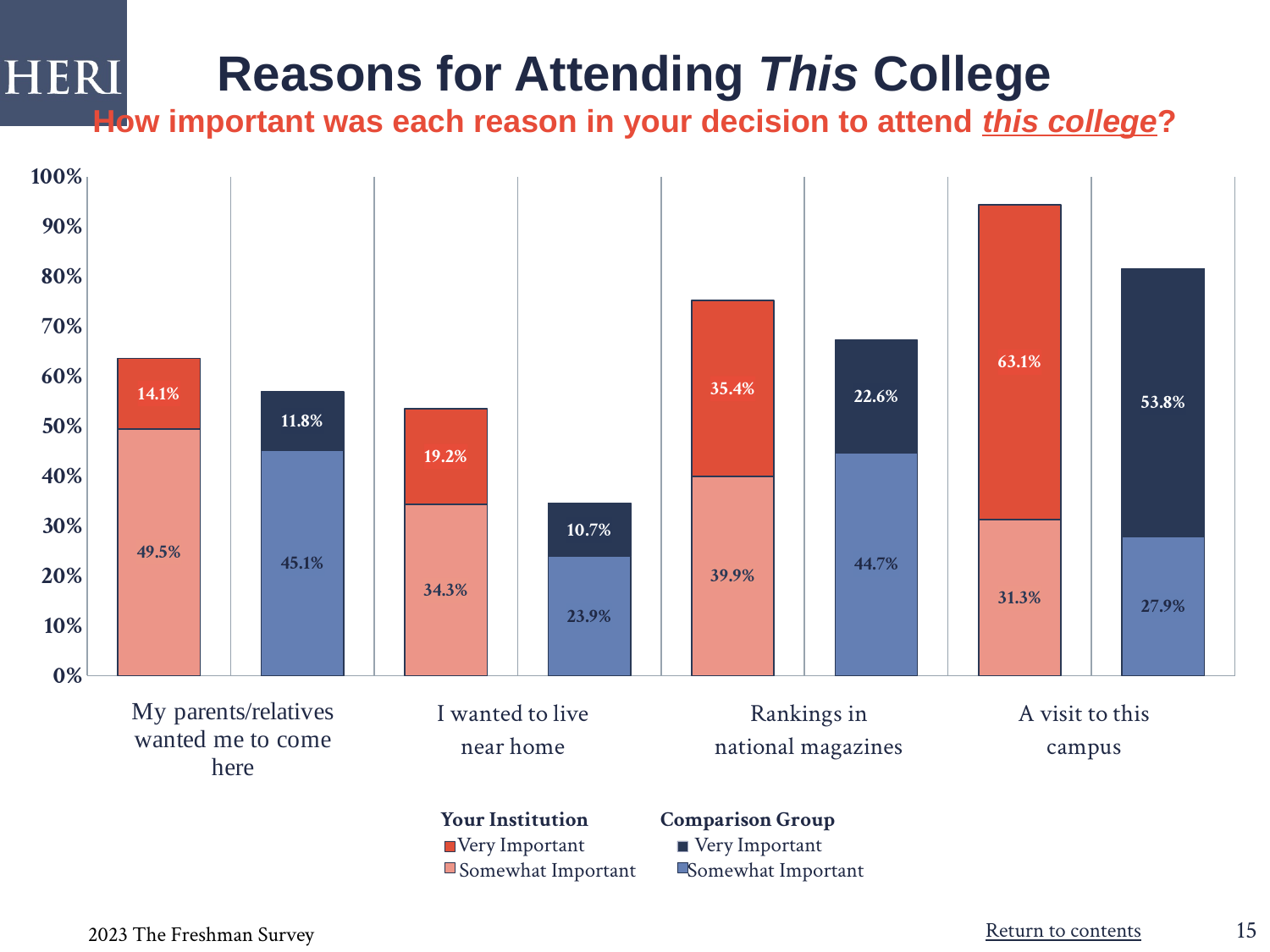

# Reasons for Attending This College How important was each reason in your decision to attend this college?

### Chart

| Category | Somewhat Important | Very Important |
|---|---|---|
| Your Institution | 0.4949 | 0.1414 |
| Comparison Group | 0.4514 | 0.1178 |
| Your Institution | 0.3434 | 0.1919 |
| Comparison Group | 0.2389 | 0.1068 |
| Your Institution | 0.399 | 0.3535 |
| Comparison Group | 0.4467 | 0.2255 |
| Your Institution | 0.3131 | 0.6313 |
| Comparison Group | 0.2785 | 0.5375 |
 Your Institution                 Comparison Group
     Very Important       	 Very Important
     Somewhat Important           Somewhat Important

2023 The Freshman Survey
Return to contents
15